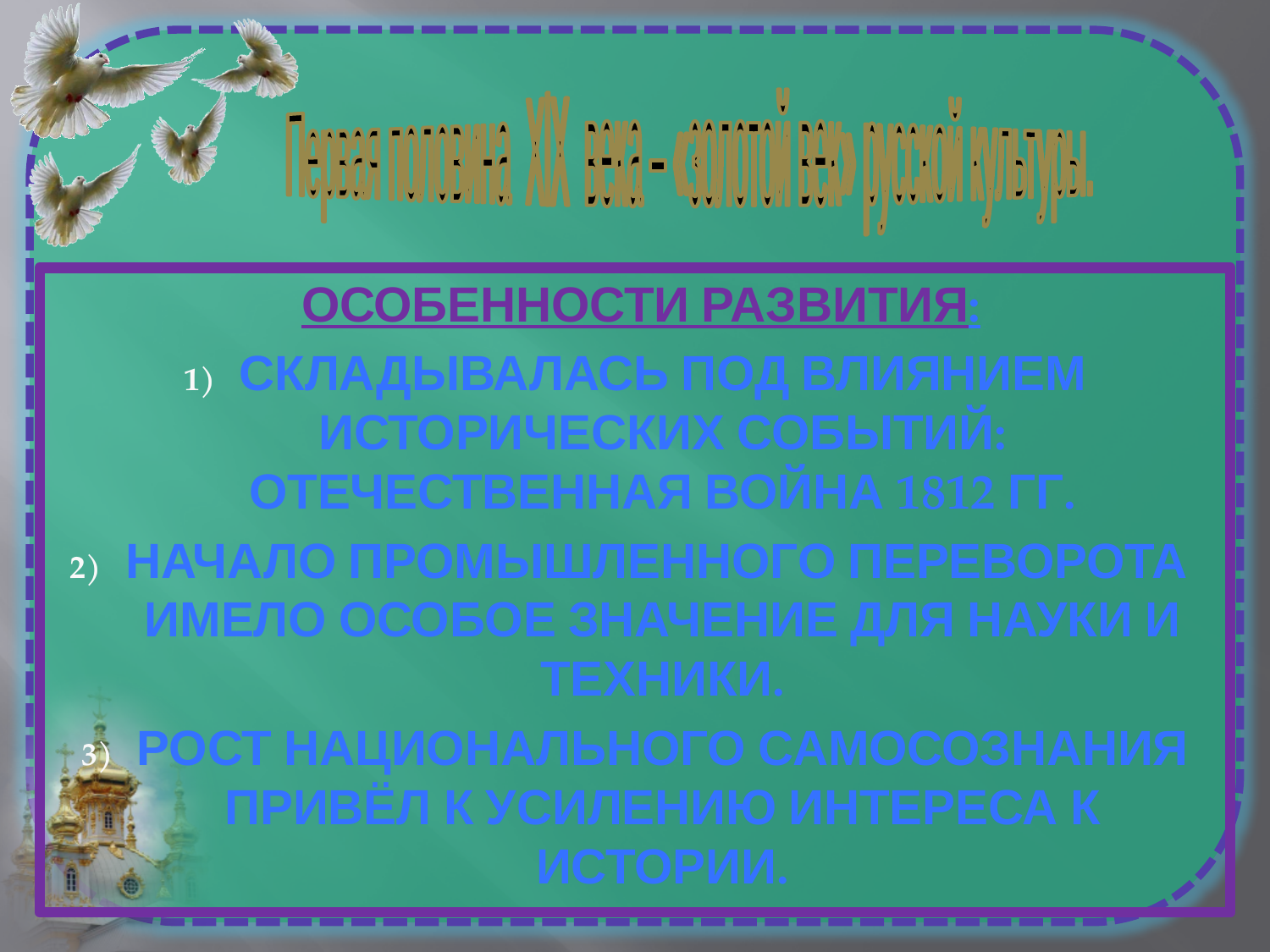

Первая половина  XlX  века – «золотой век» русской культуры.
 Особенности развития:
Складывалась под влиянием исторических событий: Отечественная война 1812 гг.
Начало промышленного переворота  имело особое значение для науки и техники.
Рост национального самосознания привёл к усилению интереса к истории.